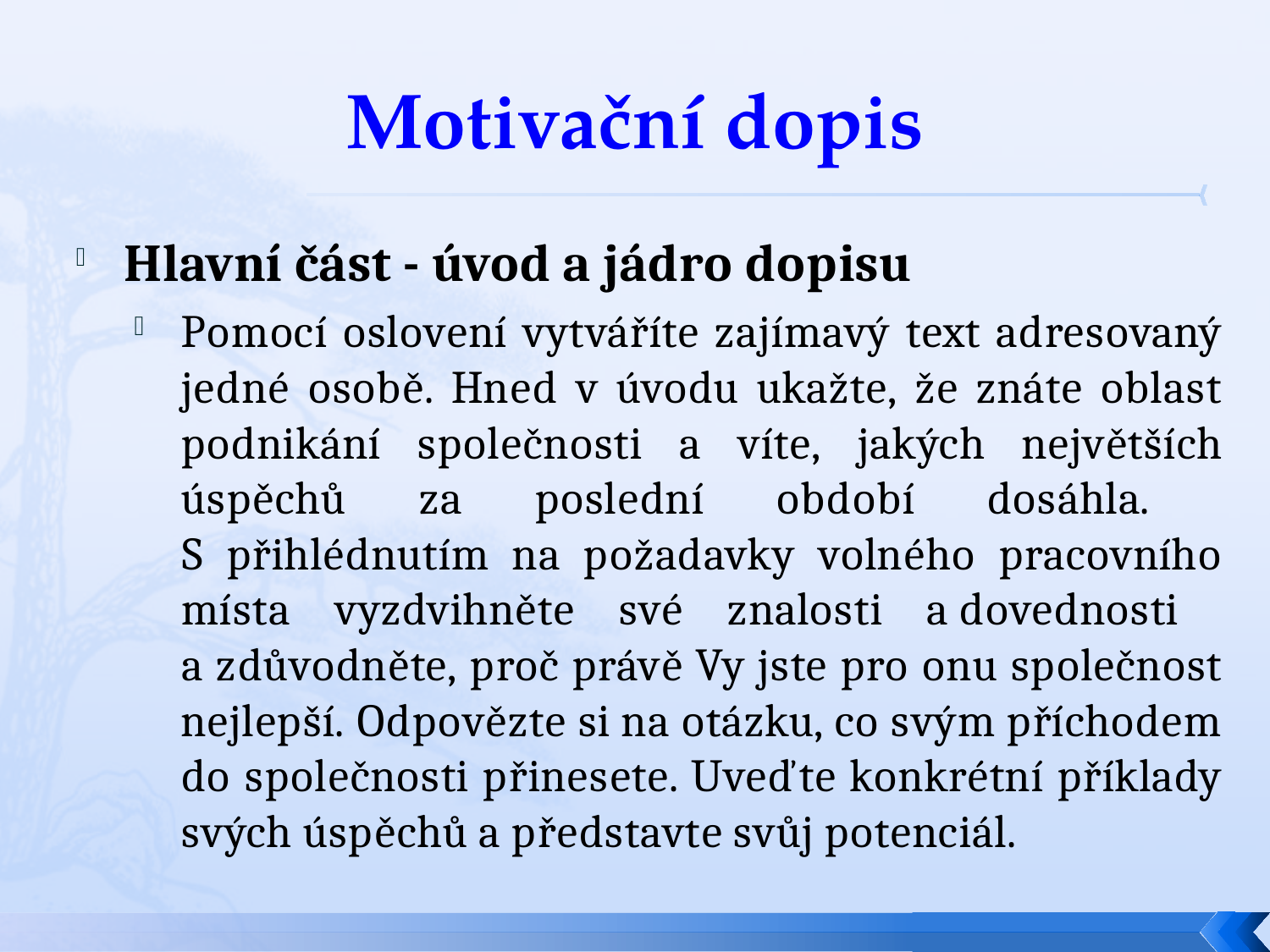

# Motivační dopis
Hlavní část - úvod a jádro dopisu
Pomocí oslovení vytváříte zajímavý text adresovaný jedné osobě. Hned v úvodu ukažte, že znáte oblast podnikání společnosti a víte, jakých největších úspěchů za poslední období dosáhla.
S přihlédnutím na požadavky volného pracovního místa vyzdvihněte své znalosti a dovednosti
a zdůvodněte, proč právě Vy jste pro onu společnost nejlepší. Odpovězte si na otázku, co svým příchodem do společnosti přinesete. Uveďte konkrétní příklady svých úspěchů a představte svůj potenciál.